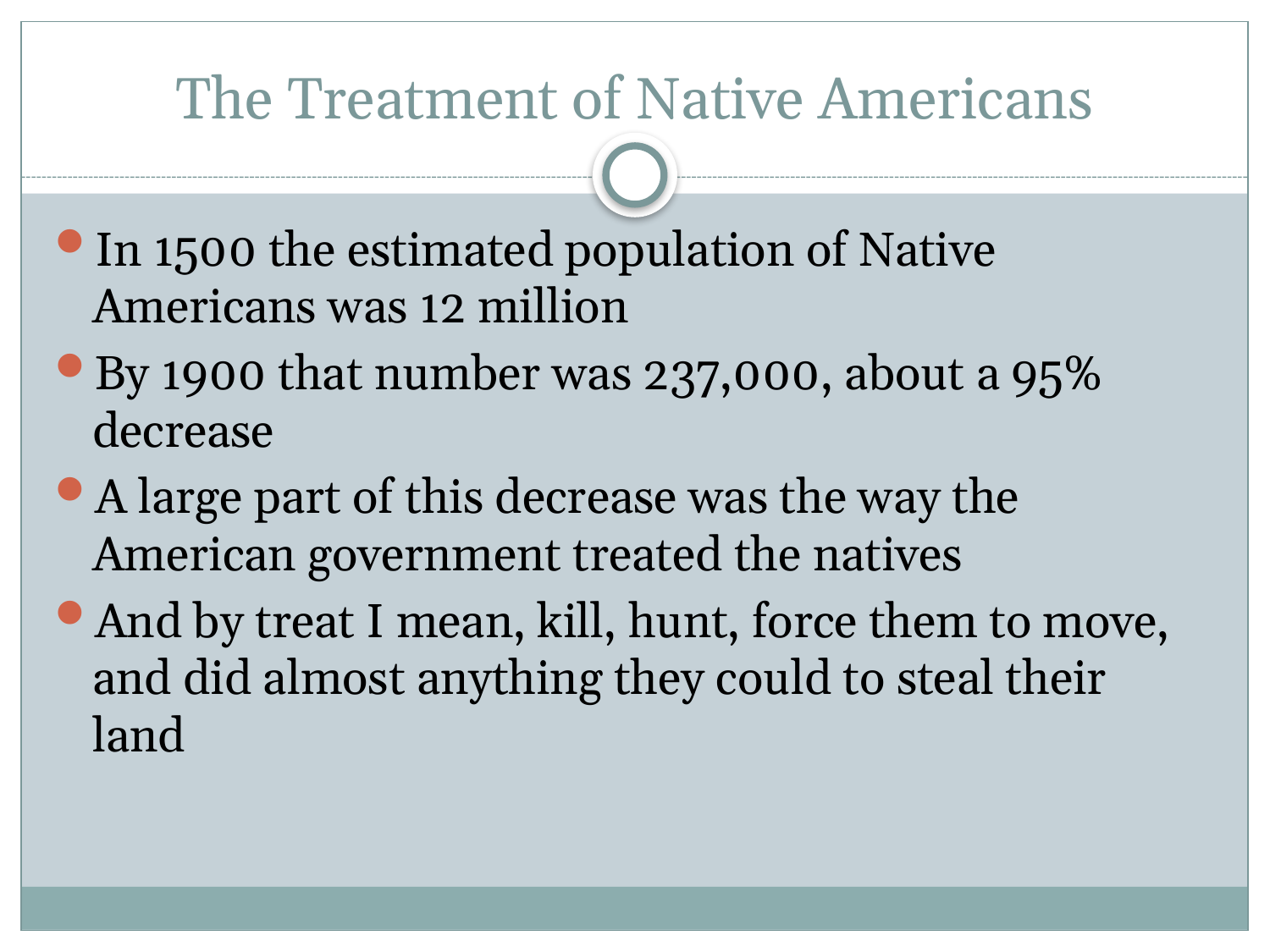

# The Treatment of Native Americans
In 1500 the estimated population of Native Americans was 12 million
By 1900 that number was 237,000, about a 95% decrease
A large part of this decrease was the way the American government treated the natives
And by treat I mean, kill, hunt, force them to move, and did almost anything they could to steal their land